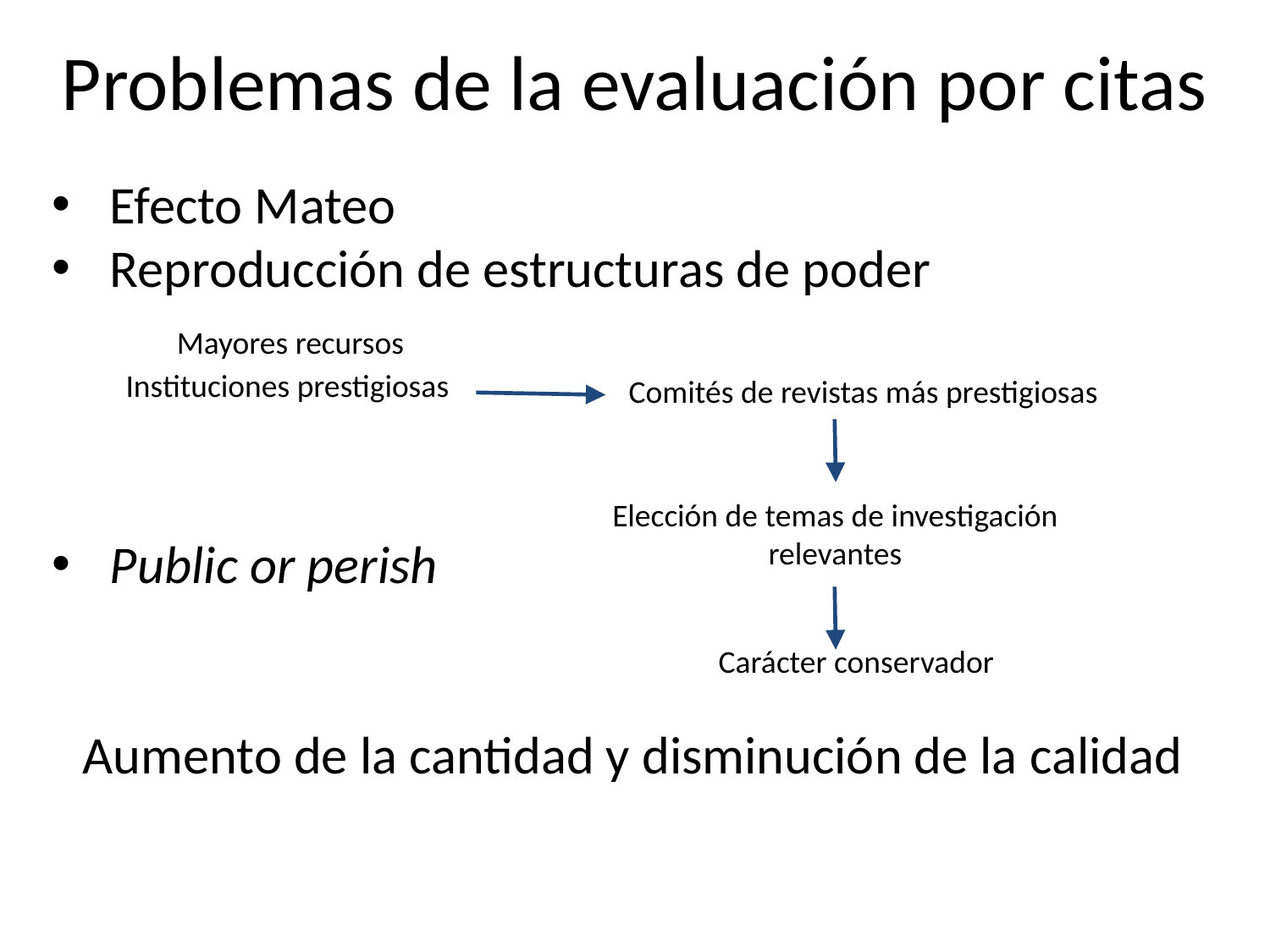

# Problemas de la evaluación por citas
Efecto Mateo
Reproducción de estructuras de poder
            Mayores recursos
           Instituciones prestigiosas

Public or perish

   Aumento de la cantidad y disminución de la calidad
Comités de revistas más prestigiosas
Elección de temas de investigación relevantes
Carácter conservador